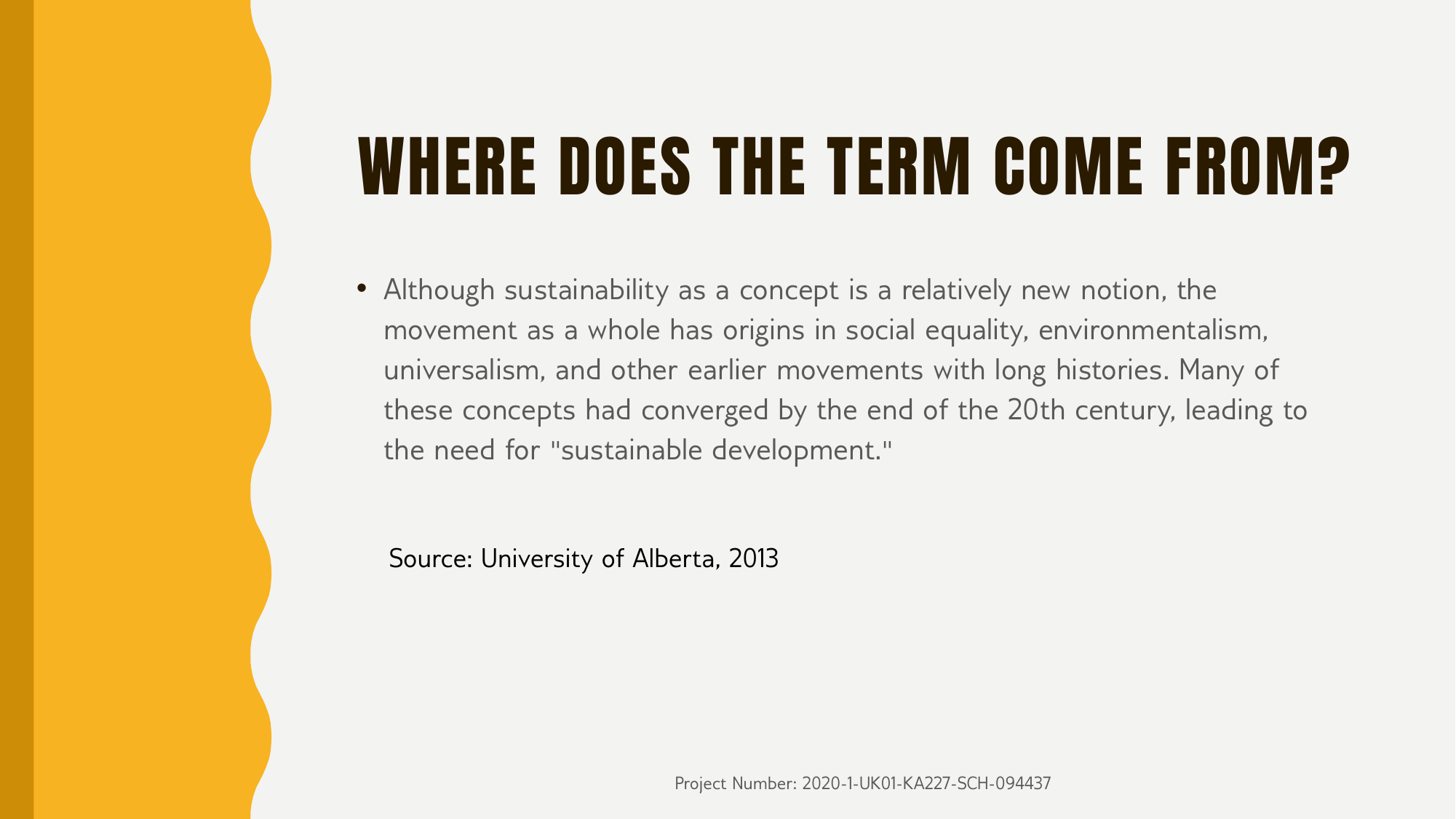

# Where does the term come from?
Although sustainability as a concept is a relatively new notion, the movement as a whole has origins in social equality, environmentalism, universalism, and other earlier movements with long histories. Many of these concepts had converged by the end of the 20th century, leading to the need for "sustainable development."
Source: University of Alberta, 2013
Project Number: 2020-1-UK01-KA227-SCH-094437